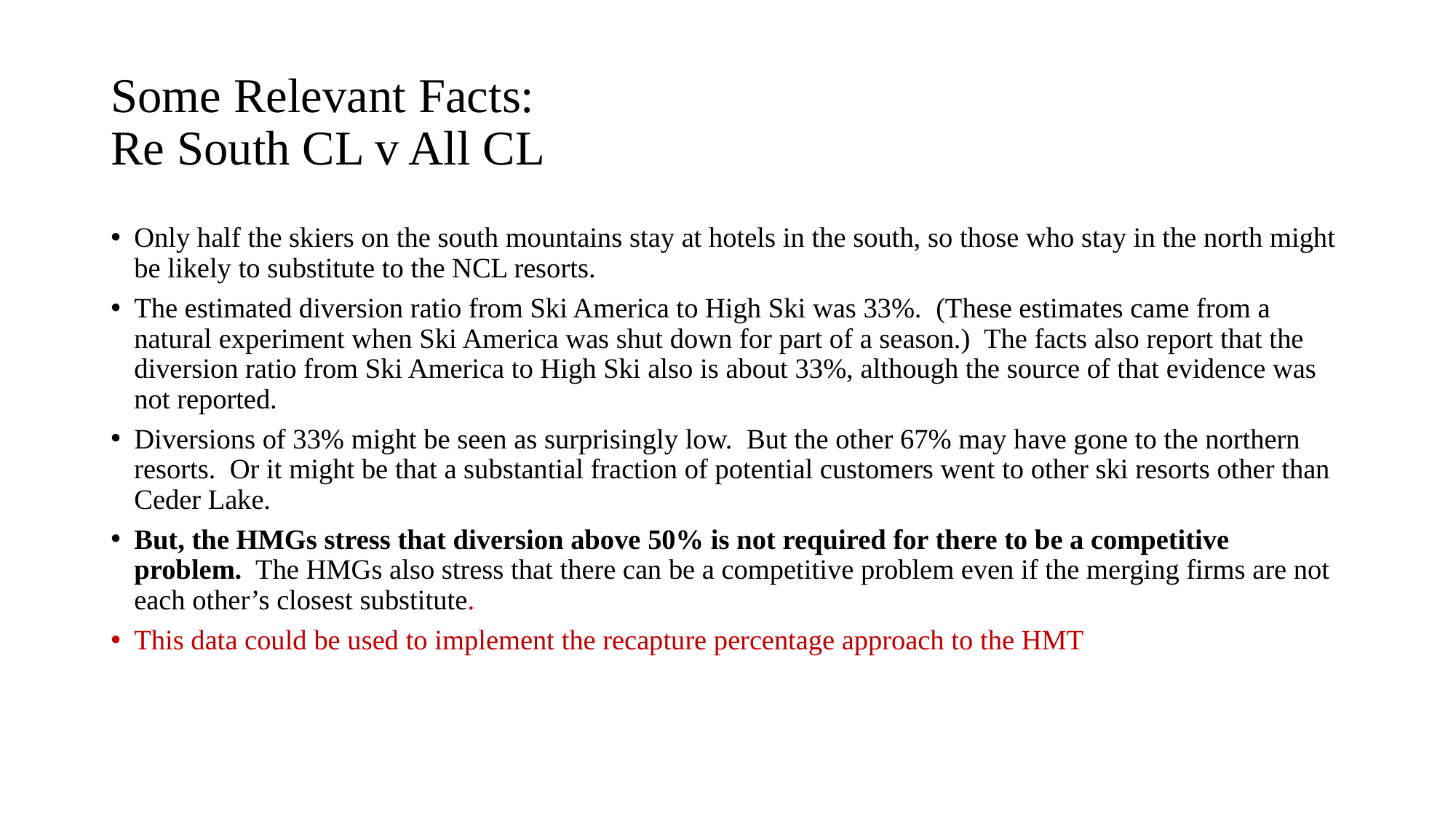

# Some Relevant Facts: Re South CL v All CL
Only half the skiers on the south mountains stay at hotels in the south, so those who stay in the north might be likely to substitute to the NCL resorts.
The estimated diversion ratio from Ski America to High Ski was 33%.  (These estimates came from a natural experiment when Ski America was shut down for part of a season.)  The facts also report that the diversion ratio from Ski America to High Ski also is about 33%, although the source of that evidence was not reported.
Diversions of 33% might be seen as surprisingly low.  But the other 67% may have gone to the northern resorts.  Or it might be that a substantial fraction of potential customers went to other ski resorts other than Ceder Lake.
But, the HMGs stress that diversion above 50% is not required for there to be a competitive problem.  The HMGs also stress that there can be a competitive problem even if the merging firms are not each other’s closest substitute.
This data could be used to implement the recapture percentage approach to the HMT